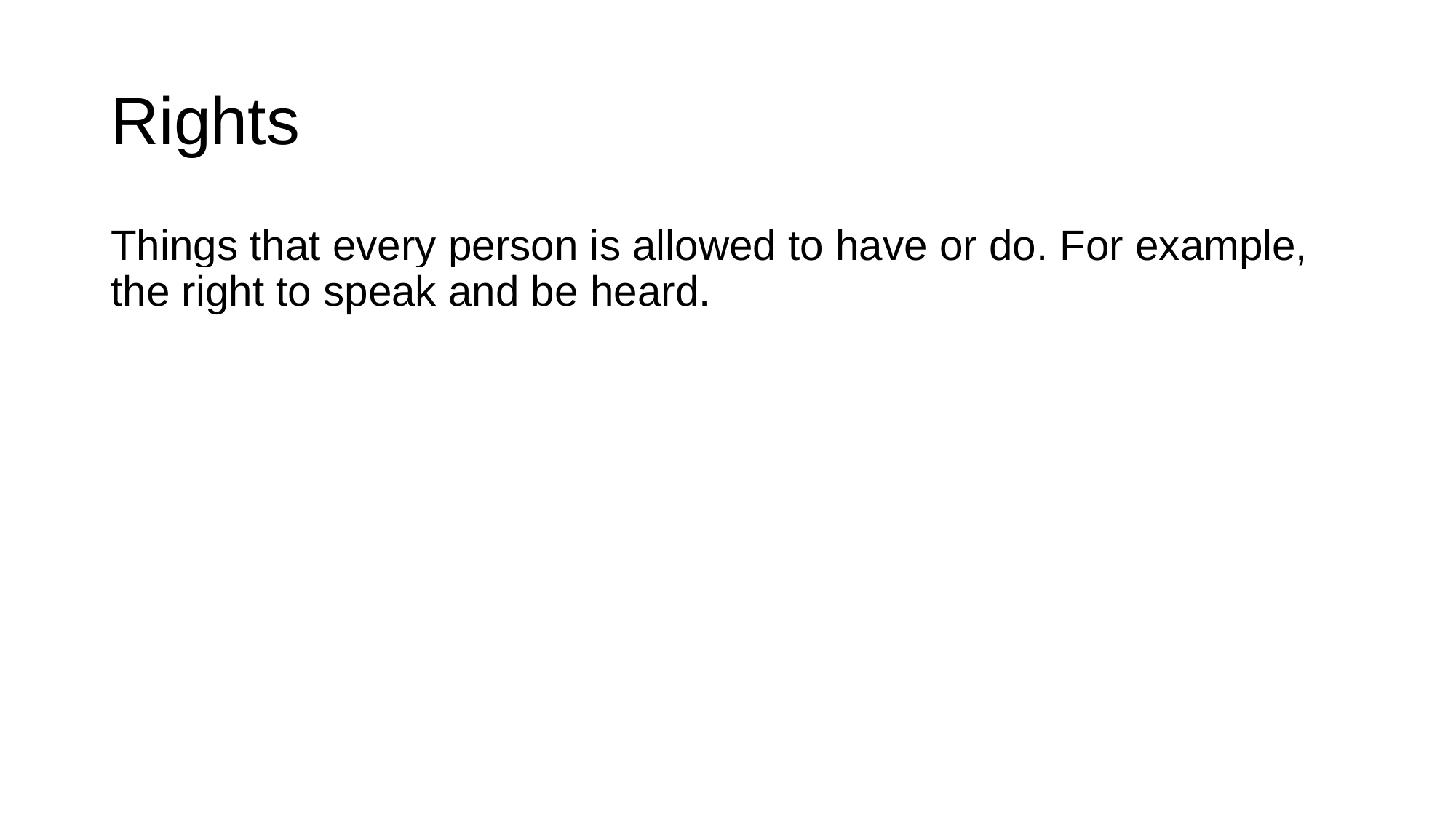

# Rights
Things that every person is allowed to have or do. For example, the right to speak and be heard.